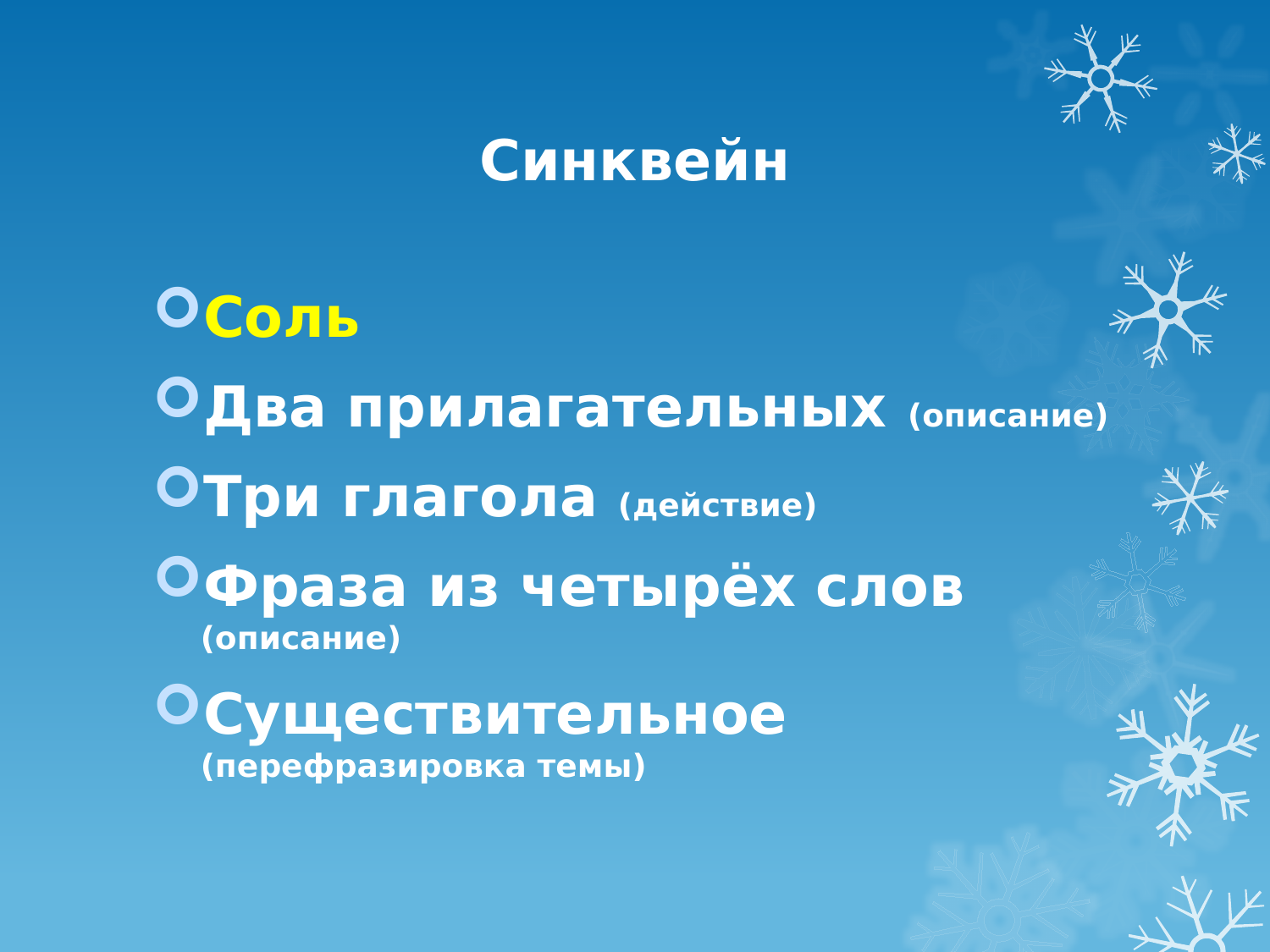

# Синквейн
Соль
Два прилагательных (описание)
Три глагола (действие)
Фраза из четырёх слов (описание)
Существительное (перефразировка темы)